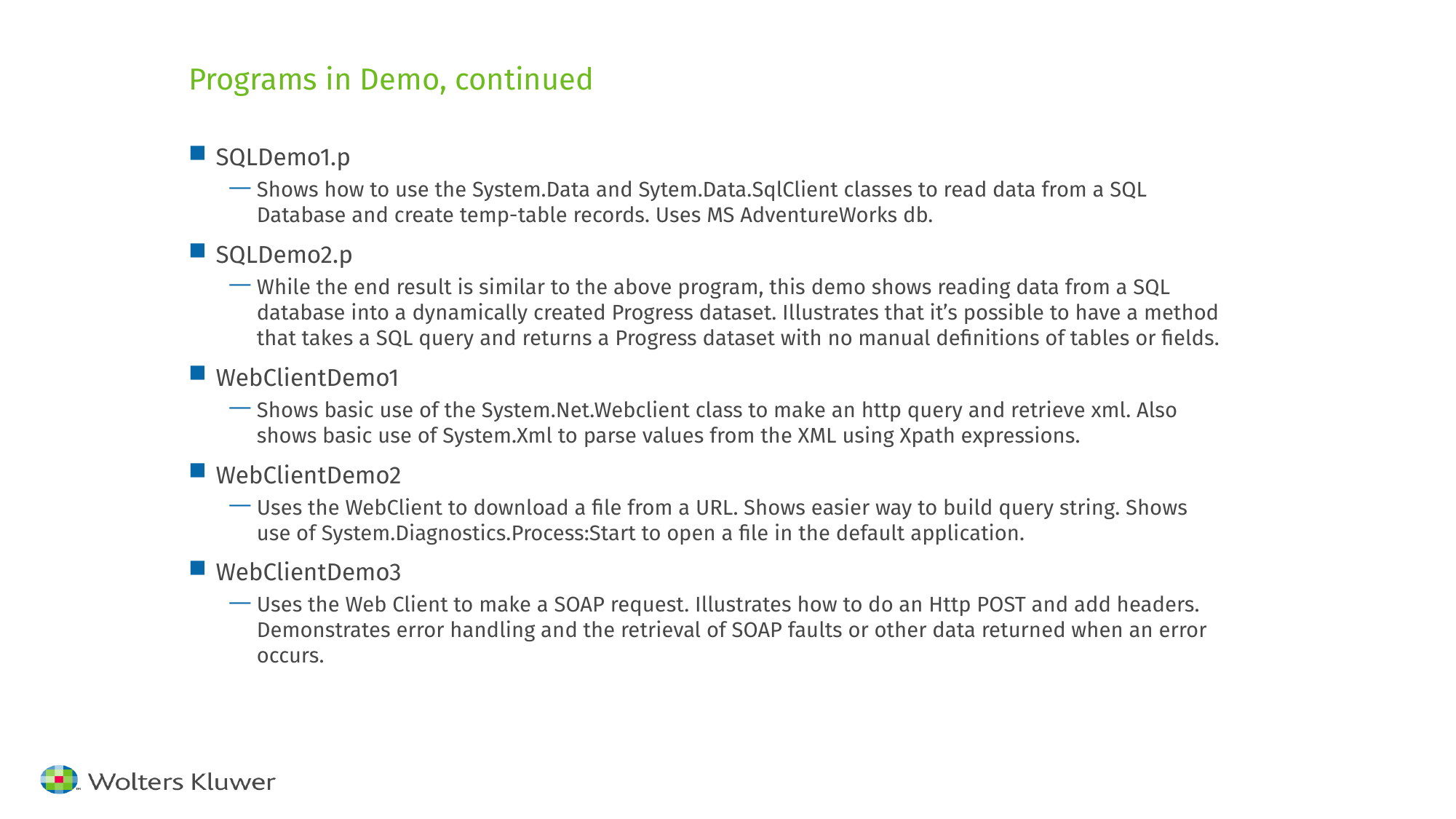

# Programs in Demo, continued
SQLDemo1.p
Shows how to use the System.Data and Sytem.Data.SqlClient classes to read data from a SQL Database and create temp-table records. Uses MS AdventureWorks db.
SQLDemo2.p
While the end result is similar to the above program, this demo shows reading data from a SQL database into a dynamically created Progress dataset. Illustrates that it’s possible to have a method that takes a SQL query and returns a Progress dataset with no manual definitions of tables or fields.
WebClientDemo1
Shows basic use of the System.Net.Webclient class to make an http query and retrieve xml. Also shows basic use of System.Xml to parse values from the XML using Xpath expressions.
WebClientDemo2
Uses the WebClient to download a file from a URL. Shows easier way to build query string. Shows use of System.Diagnostics.Process:Start to open a file in the default application.
WebClientDemo3
Uses the Web Client to make a SOAP request. Illustrates how to do an Http POST and add headers. Demonstrates error handling and the retrieval of SOAP faults or other data returned when an error occurs.